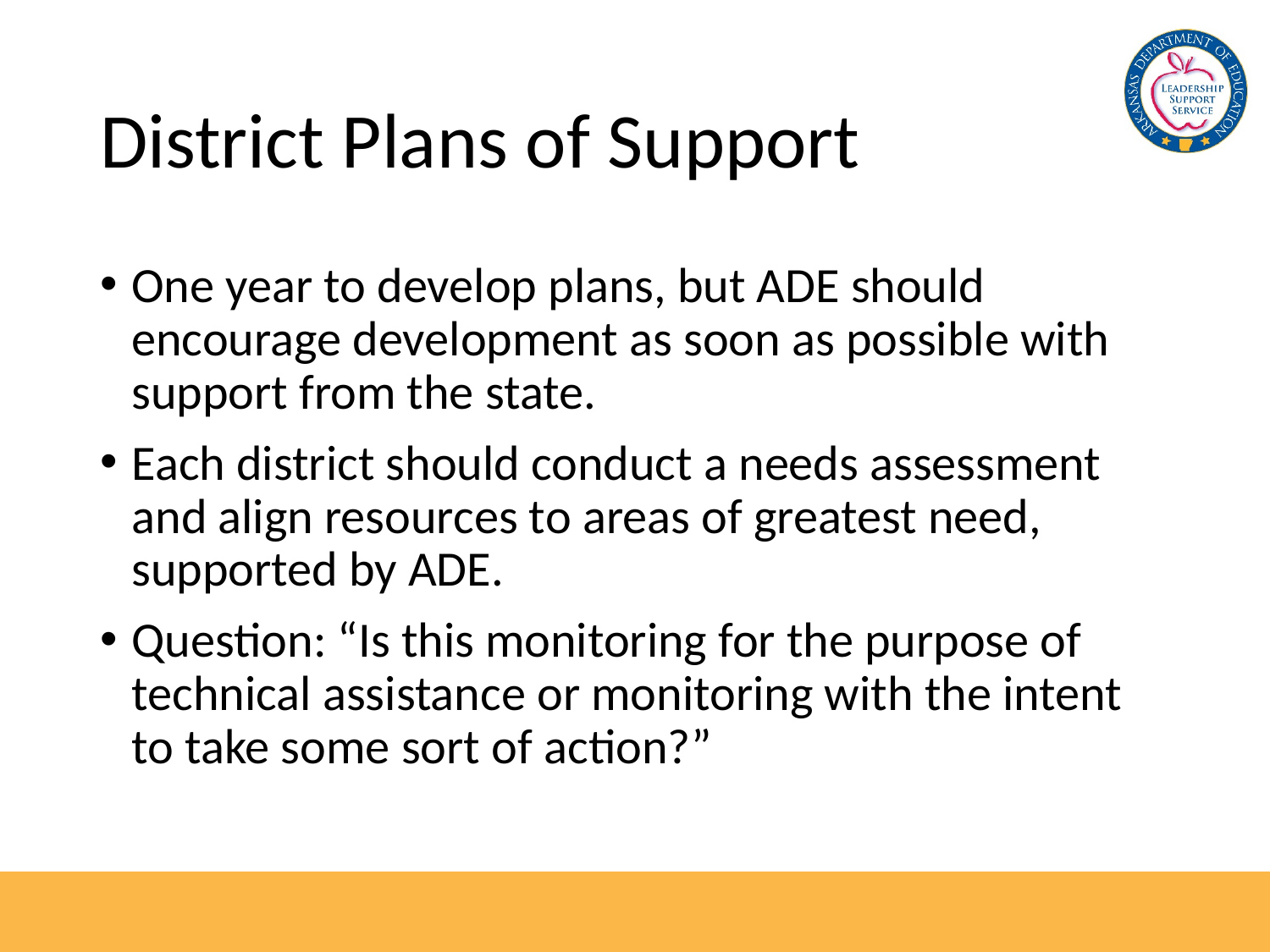

# District Plans of Support
One year to develop plans, but ADE should encourage development as soon as possible with support from the state.
Each district should conduct a needs assessment and align resources to areas of greatest need, supported by ADE.
Question: “Is this monitoring for the purpose of technical assistance or monitoring with the intent to take some sort of action?”